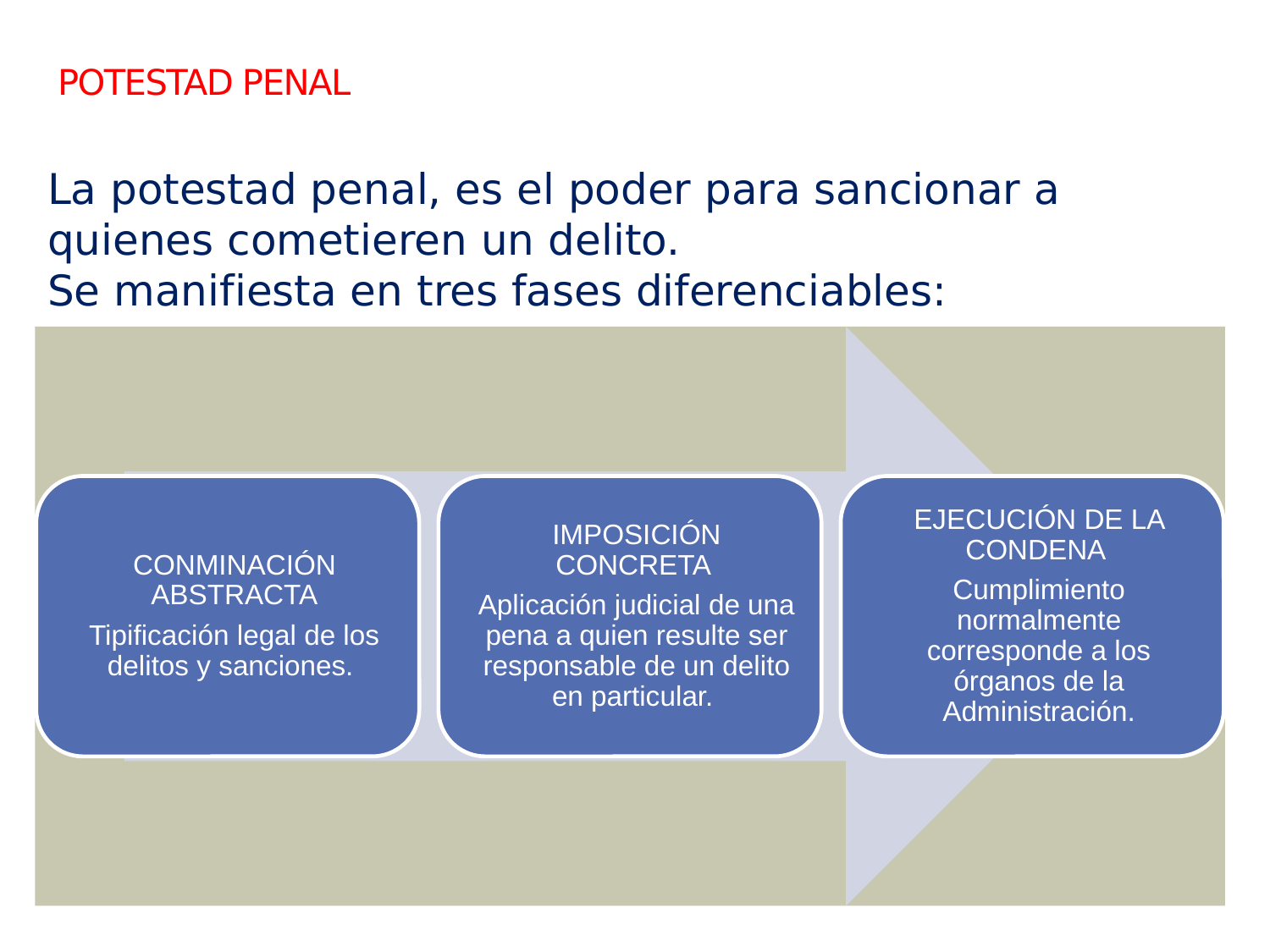

# POTESTAD penal
La potestad penal, es el poder para sancionar a quienes cometieren un delito.
Se manifiesta en tres fases diferenciables:
CONMINACIÓN ABSTRACTA
Tipificación legal de los delitos y sanciones.
IMPOSICIÓN CONCRETA
Aplicación judicial de una pena a quien resulte ser responsable de un delito en particular.
EJECUCIÓN DE LA CONDENA
Cumplimiento normalmente corresponde a los órganos de la Administración.
2
Sebastian Valenzuela A. /El Salvador /Marzo 2013